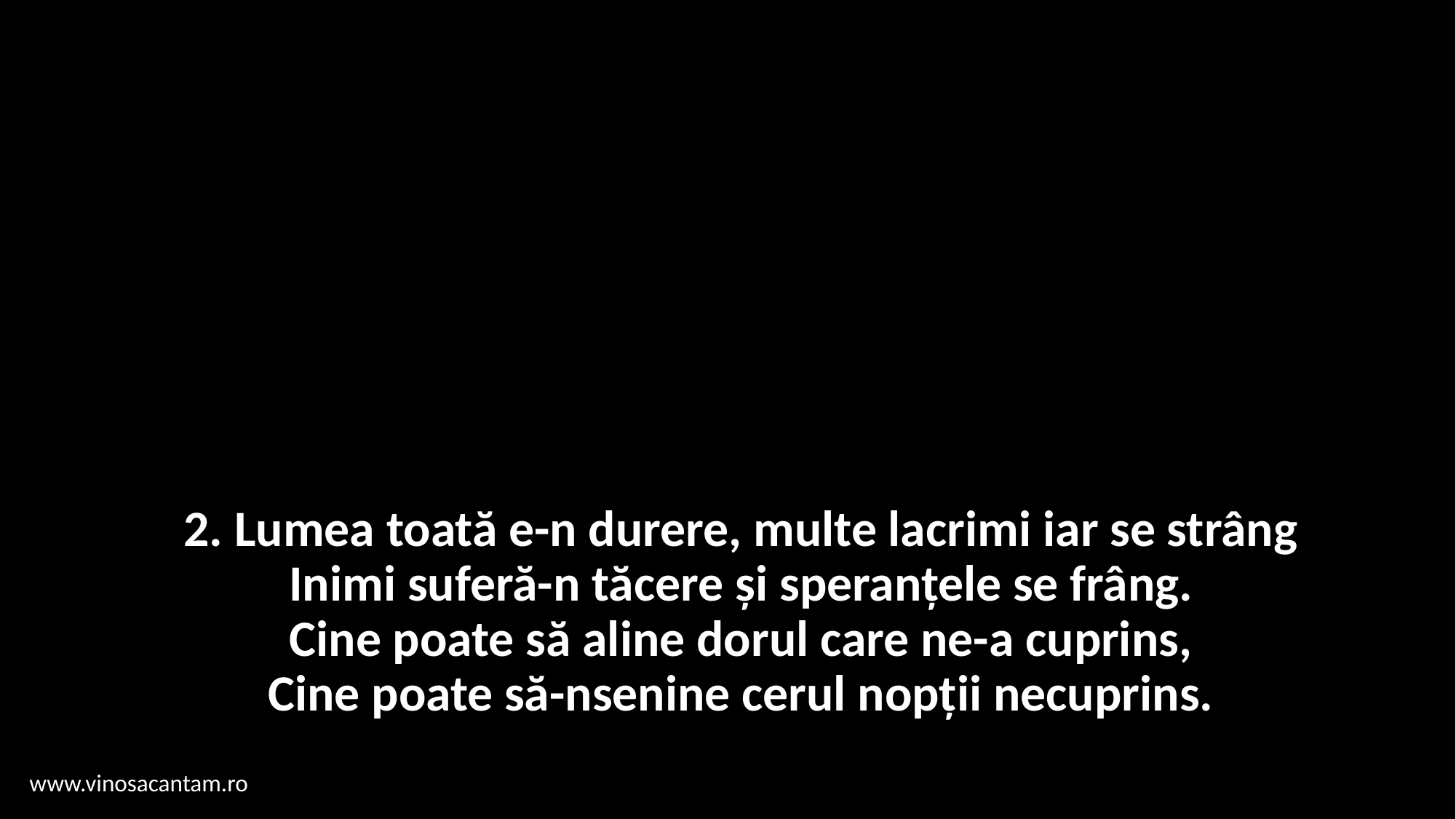

# 2. Lumea toată e-n durere, multe lacrimi iar se strâng Inimi suferă-n tăcere şi speranţele se frâng. Cine poate să aline dorul care ne-a cuprins, Cine poate să-nsenine cerul nopţii necuprins.
www.vinosacantam.ro